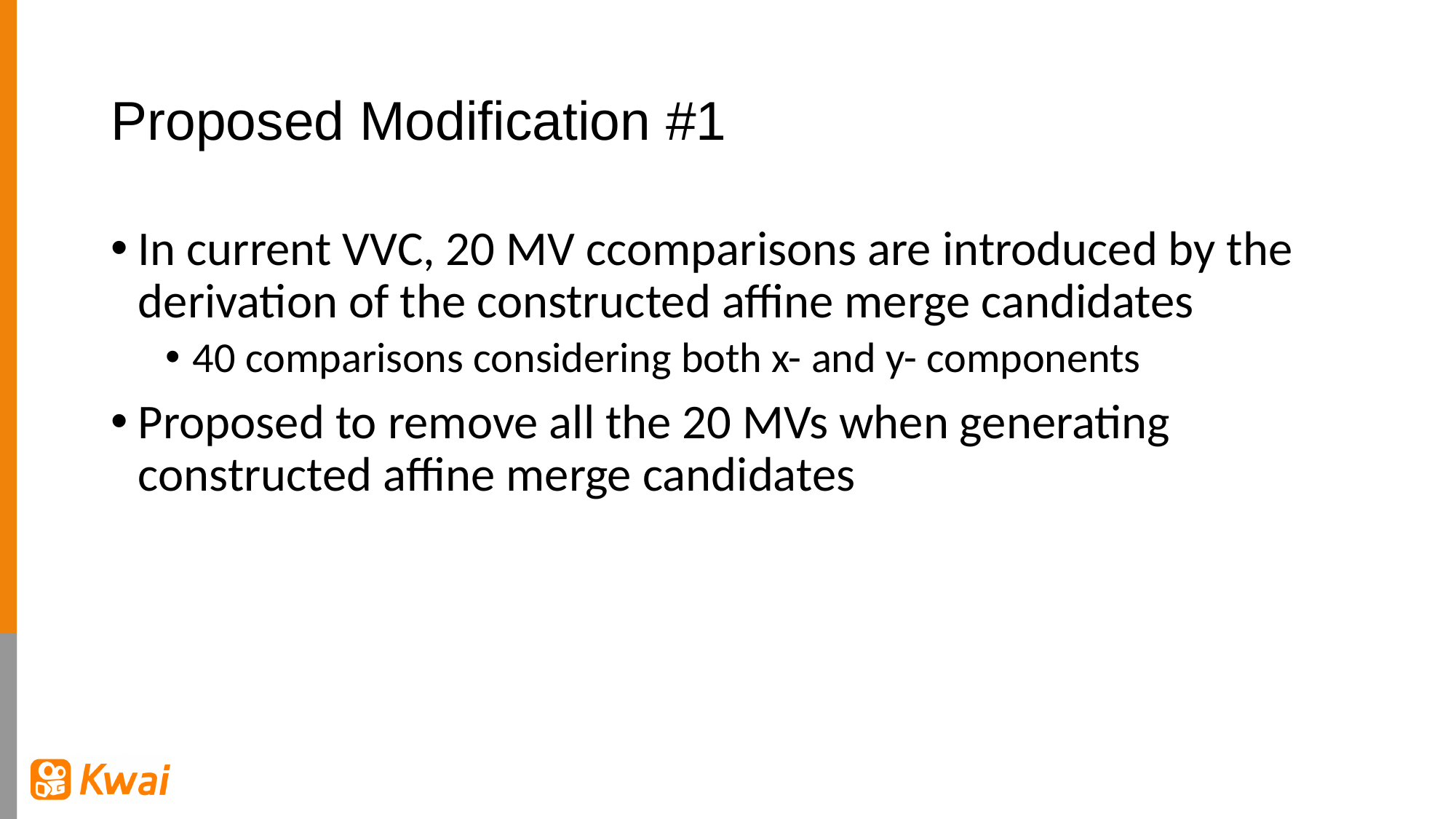

# Proposed Modification #1
In current VVC, 20 MV ccomparisons are introduced by the derivation of the constructed affine merge candidates
40 comparisons considering both x- and y- components
Proposed to remove all the 20 MVs when generating constructed affine merge candidates